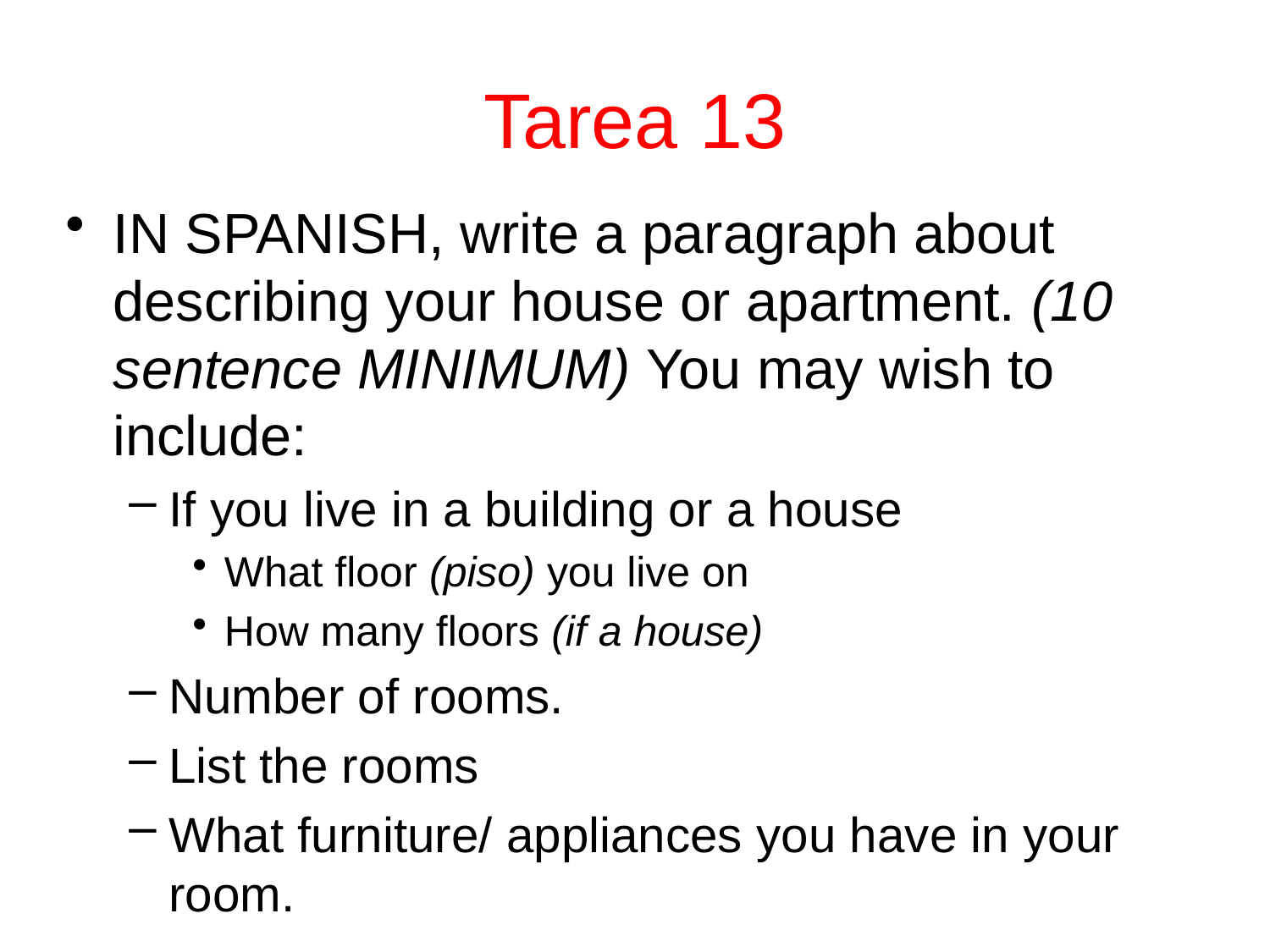

# Tarea 13
IN SPANISH, write a paragraph about describing your house or apartment. (10 sentence MINIMUM) You may wish to include:
If you live in a building or a house
What floor (piso) you live on
How many floors (if a house)
Number of rooms.
List the rooms
What furniture/ appliances you have in your room.